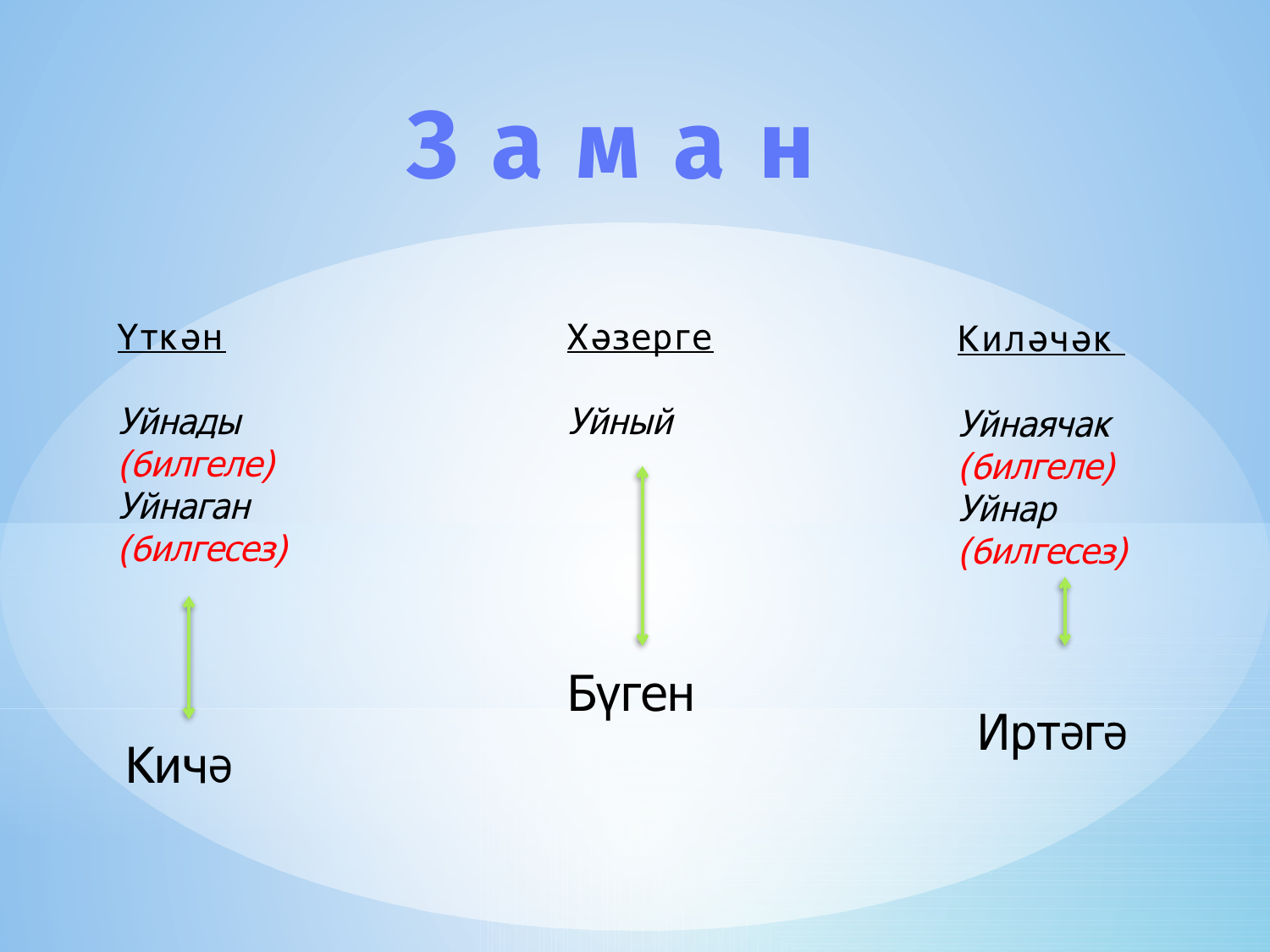

З а м а н
Үткән

Уйнады (билгеле)
Уйнаган
(билгесез)
Хәзерге

Уйный
Киләчәк

Уйнаячак
(билгеле)
Уйнар
(билгесез)
Бүген
Иртәгә
Кичә